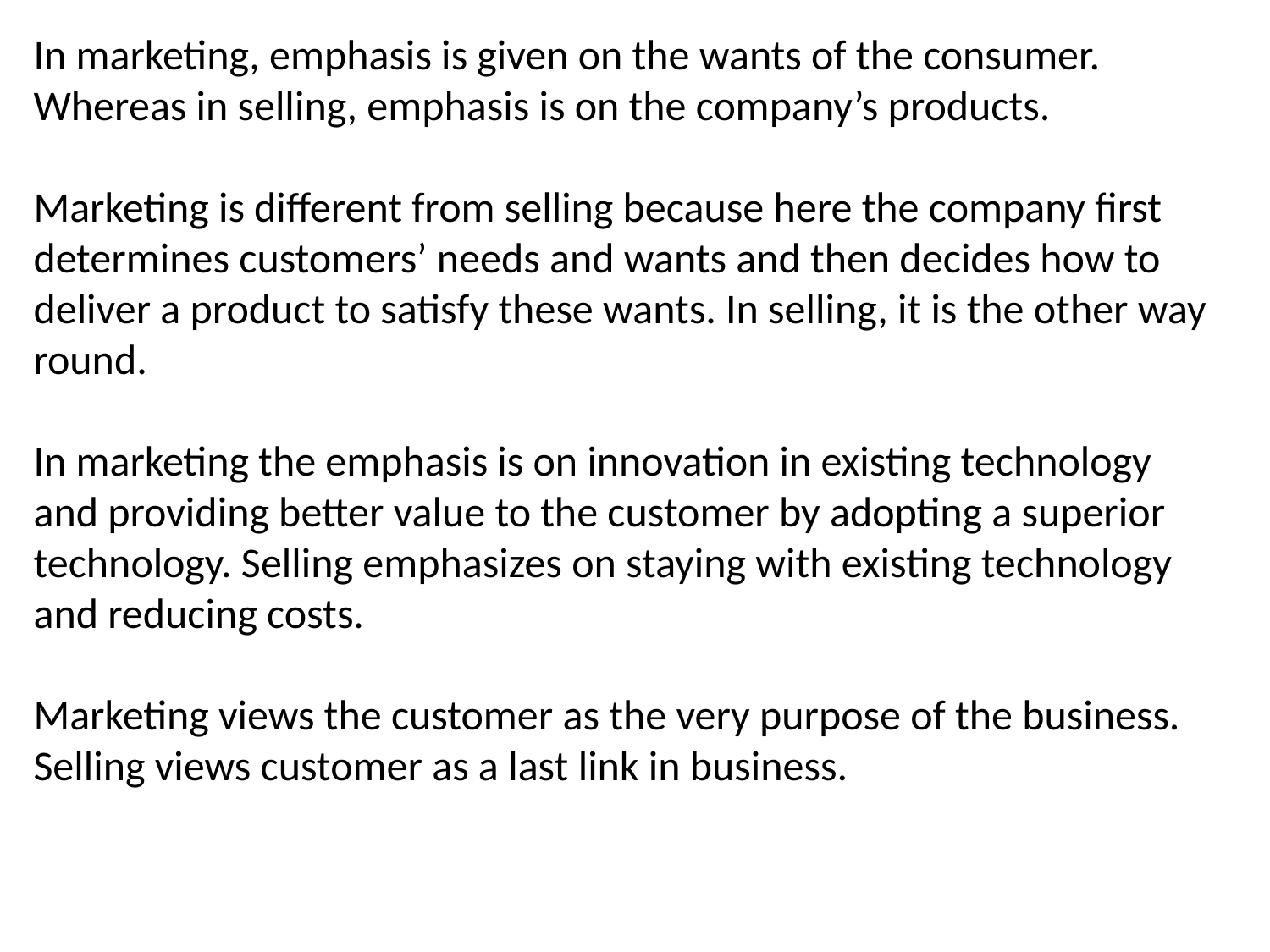

In marketing, emphasis is given on the wants of the consumer. Whereas in selling, emphasis is on the company’s products.

Marketing is different from selling because here the company first determines customers’ needs and wants and then decides how to deliver a product to satisfy these wants. In selling, it is the other way round.

In marketing the emphasis is on innovation in existing technology and providing better value to the customer by adopting a superior technology. Selling emphasizes on staying with existing technology and reducing costs.

Marketing views the customer as the very purpose of the business. Selling views customer as a last link in business.